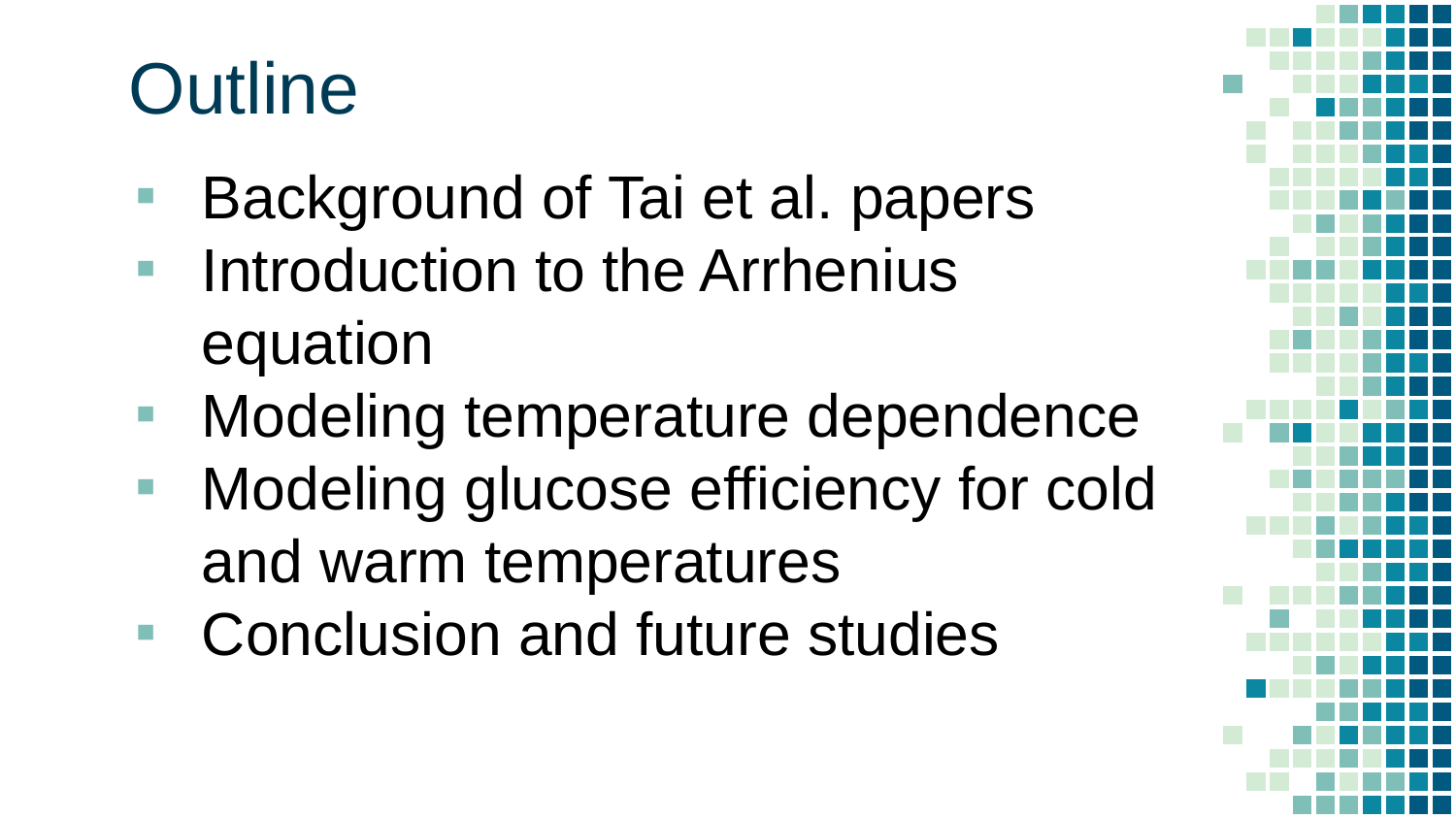

# Outline
Background of Tai et al. papers
Introduction to the Arrhenius equation
Modeling temperature dependence
Modeling glucose efficiency for cold and warm temperatures
Conclusion and future studies